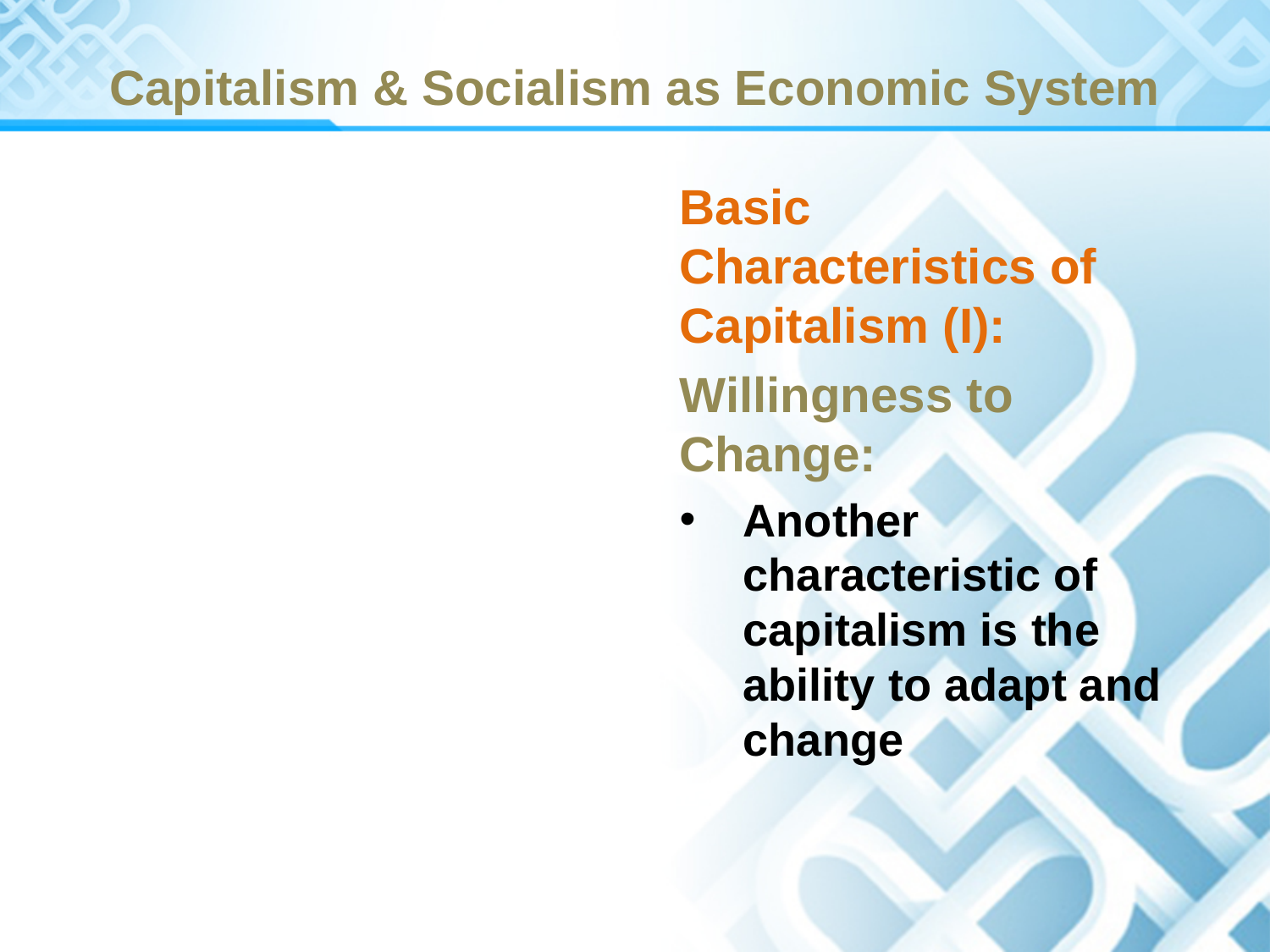

# Capitalism & Socialism as Economic System
Basic Characteristics of Capitalism (I):
Willingness to Change:
Another characteristic of capitalism is the ability to adapt and change